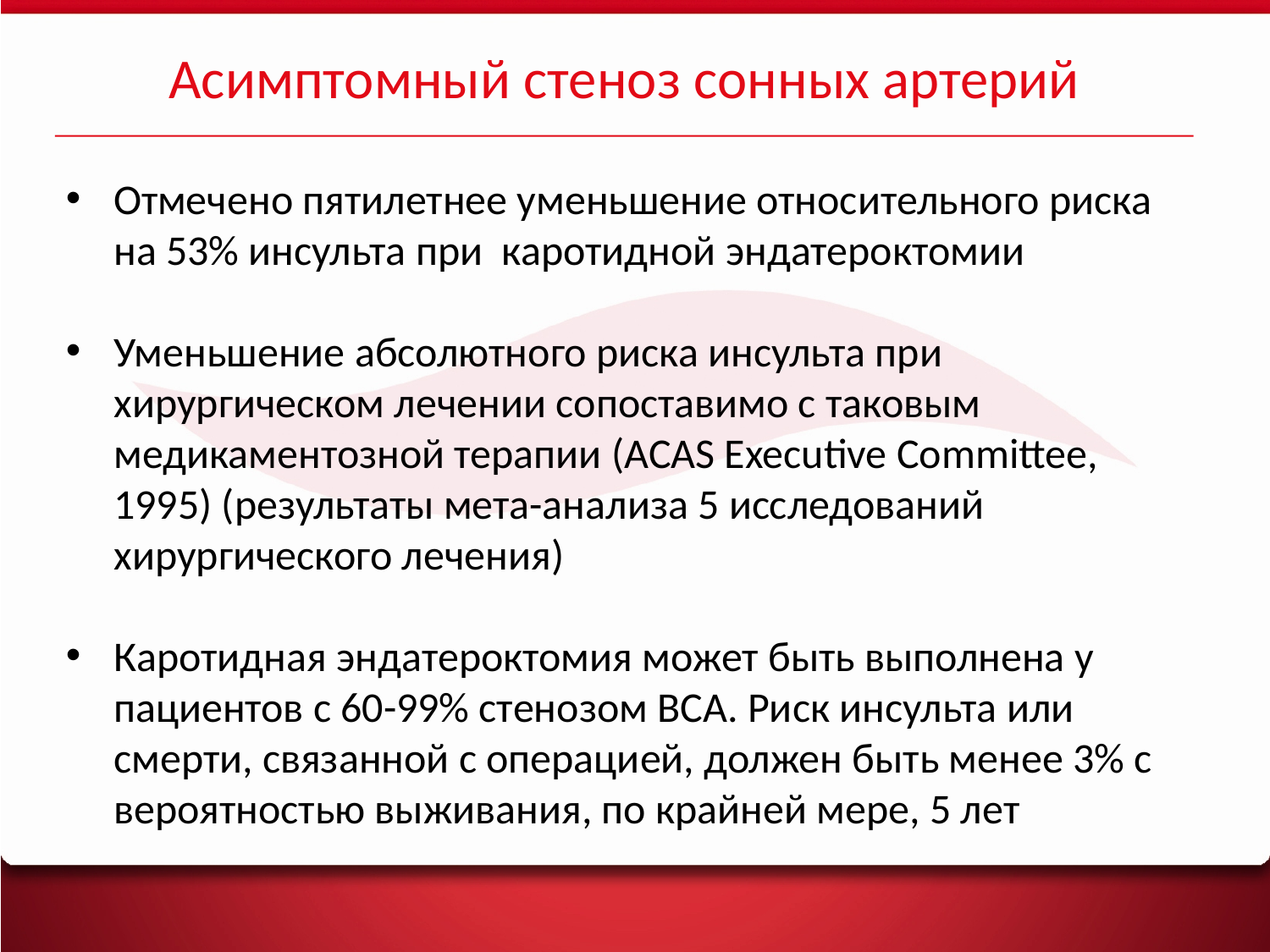

Асимптомный стеноз сонных артерий
Отмечено пятилетнее уменьшение относительного риска на 53% инсульта при  каротидной эндатероктомии

Уменьшение абсолютного риска инсульта при хирургическом лечении сопоставимо с таковым медикаментозной терапии (ACAS Executive Committee, 1995) (результаты мета-анализа 5 исследований хирургического лечения)

Каротидная эндатероктомия может быть выполнена у пациентов с 60-99% стенозом ВСА. Риск инсульта или смерти, связанной с операцией, должен быть менее 3% с вероятностью выживания, по крайней мере, 5 лет